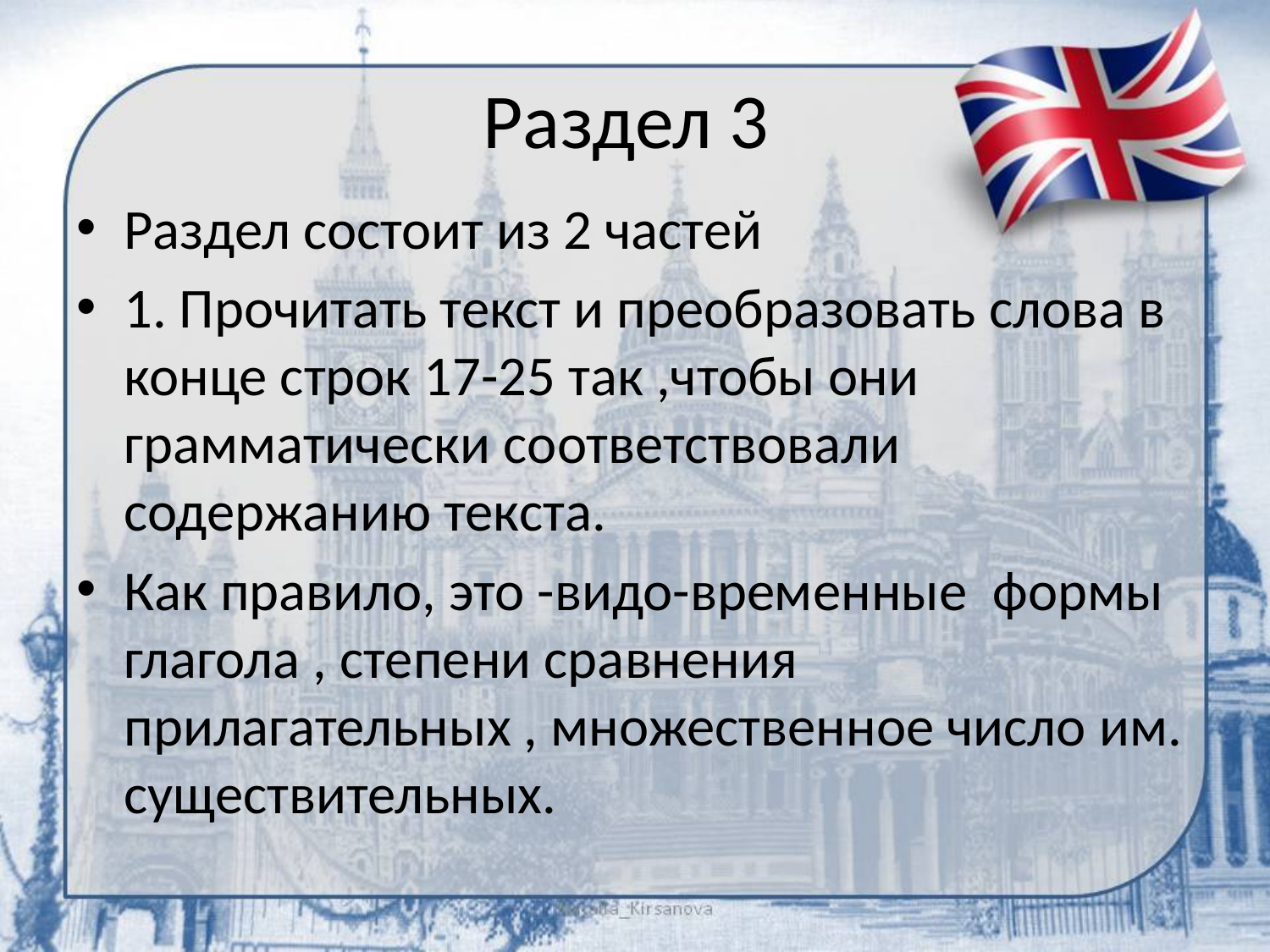

# Раздел 3
Раздел состоит из 2 частей
1. Прочитать текст и преобразовать слова в конце строк 17-25 так ,чтобы они грамматически соответствовали содержанию текста.
Как правило, это -видо-временные  формы глагола , степени сравнения прилагательных , множественное число им. существительных.